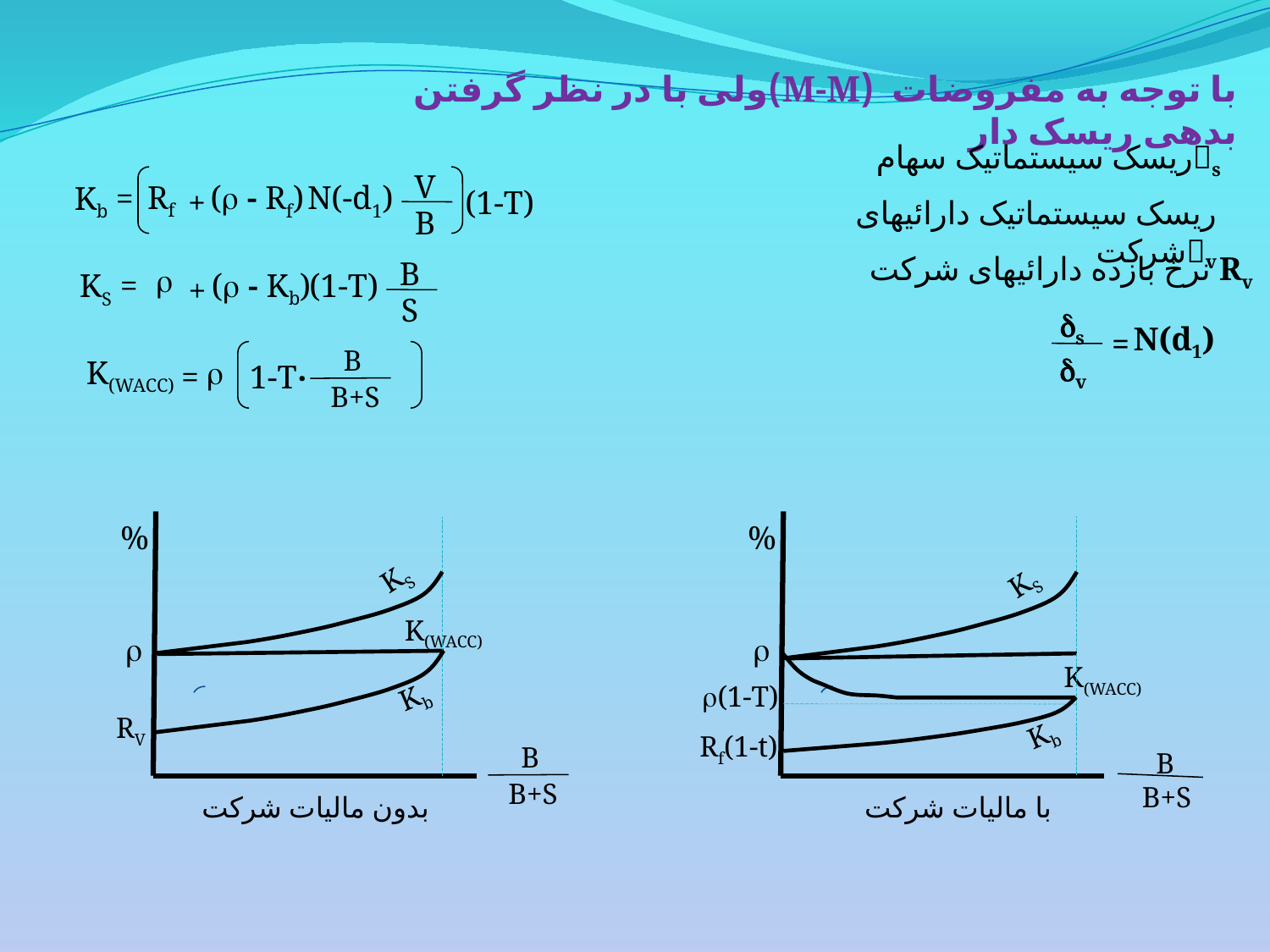

با توجه به مفروضات  (M-M)ولی با در نظر گرفتن بدهی ریسک دار
  ریسک سیستماتیک سهامβs
V

Rf
(ρ - Rf)
N(-d1)
Kb =
(1-T)
+
 ریسک سیستماتیک دارائیهای شرکتβv
B
نرخ بازده دارائیهای شرکت Rv
B
ρ
(ρ - Kb)
(1-T)
KS =
+
S
δs
N(d1)
=
B

δv
.
K(WACC)
ρ
=
1-T
B+S
%
%
KS
KS

K(WACC)
ρ
ρ

K(WACC)
ρ(1-T)
Kb

RV
Kb
Rf(1-t)
B
B
B+S
B+S
بدون مالیات شرکت
با مالیات شرکت